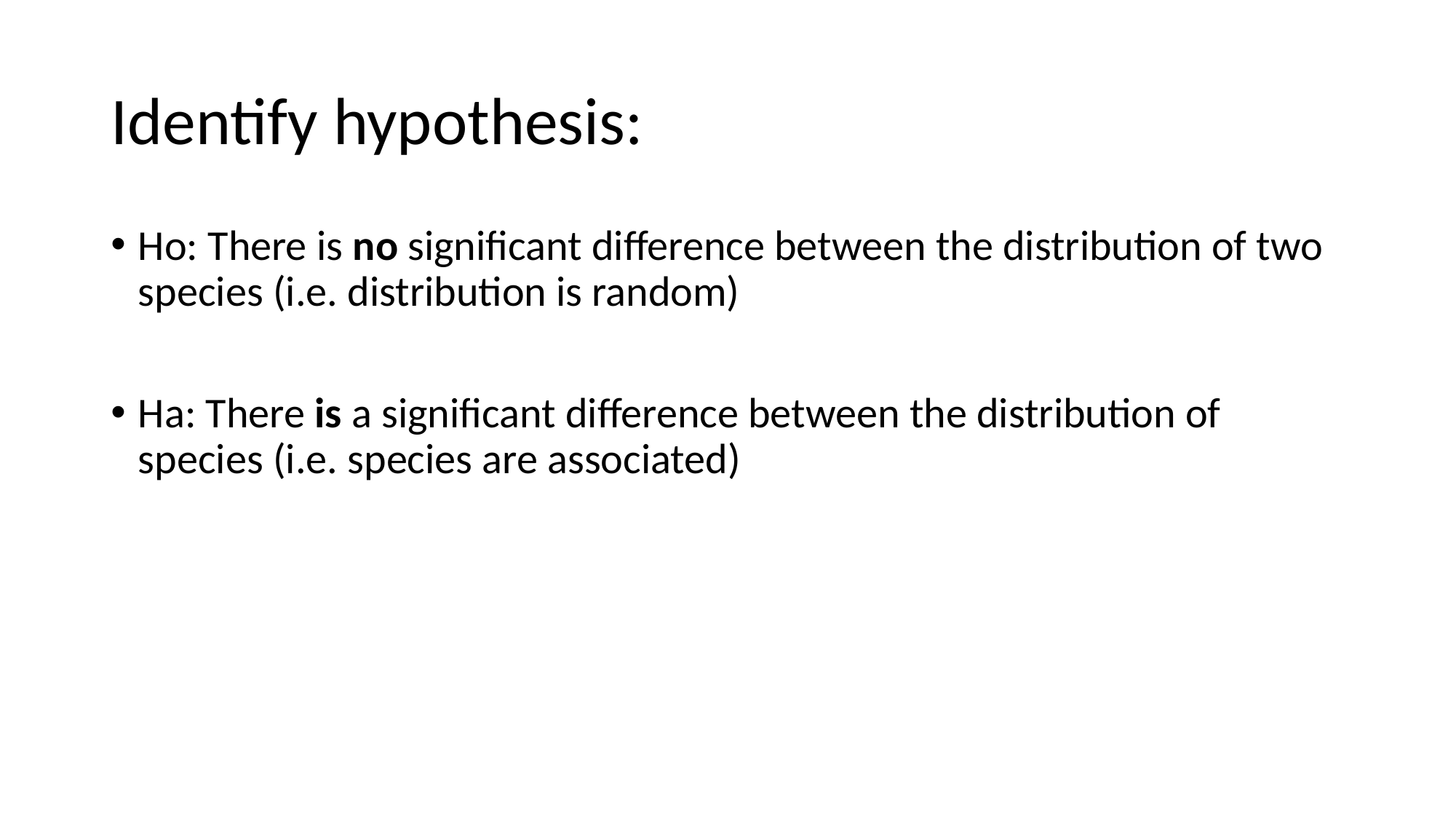

# Identify hypothesis:
Ho: There is no significant difference between the distribution of two species (i.e. distribution is random)

Ha: There is a significant difference between the distribution of species (i.e. species are associated)